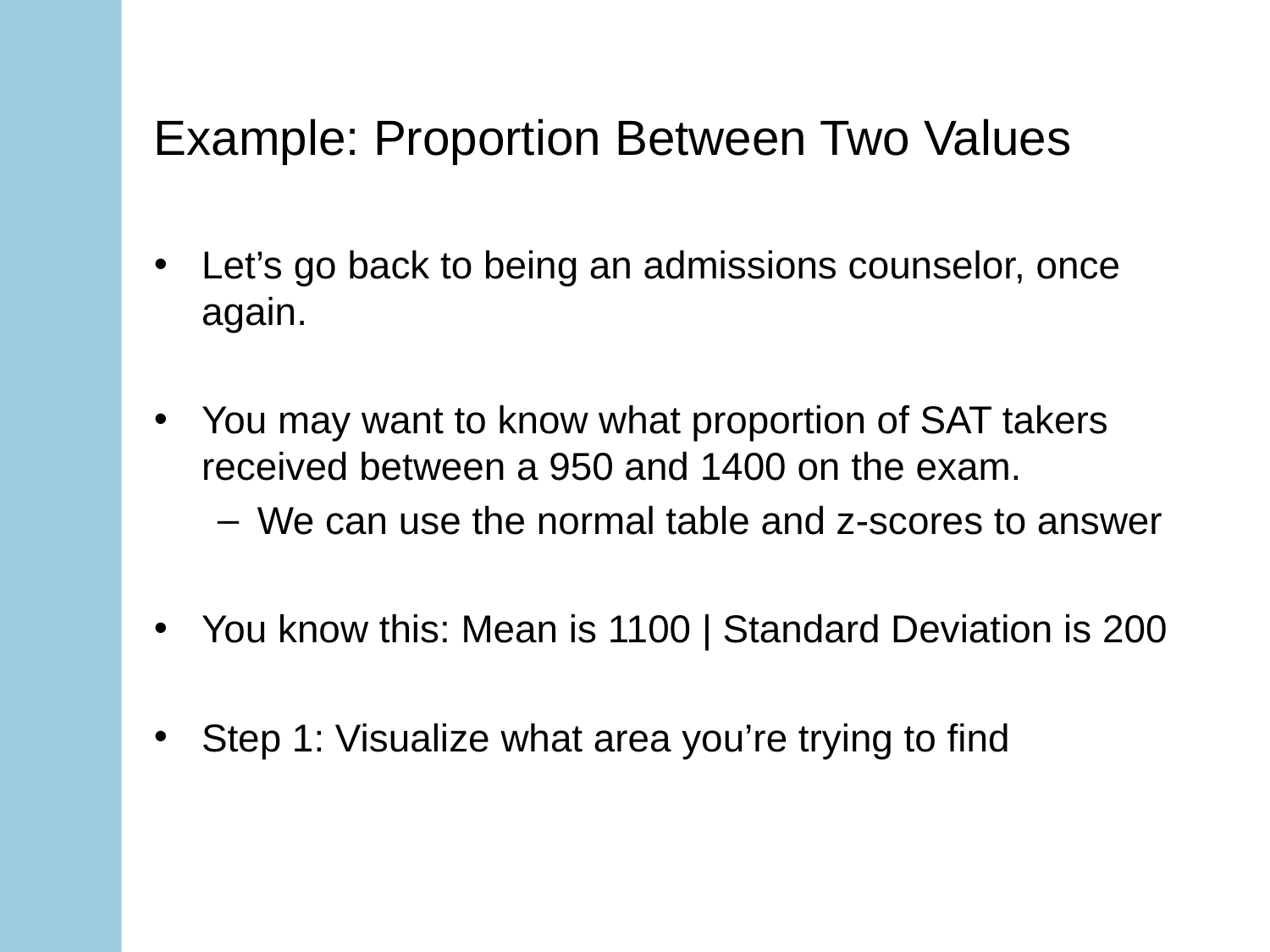

# Example: Proportion Between Two Values
Let’s go back to being an admissions counselor, once again.

You may want to know what proportion of SAT takers received between a 950 and 1400 on the exam.
We can use the normal table and z-scores to answer

You know this: Mean is 1100 | Standard Deviation is 200

Step 1: Visualize what area you’re trying to find